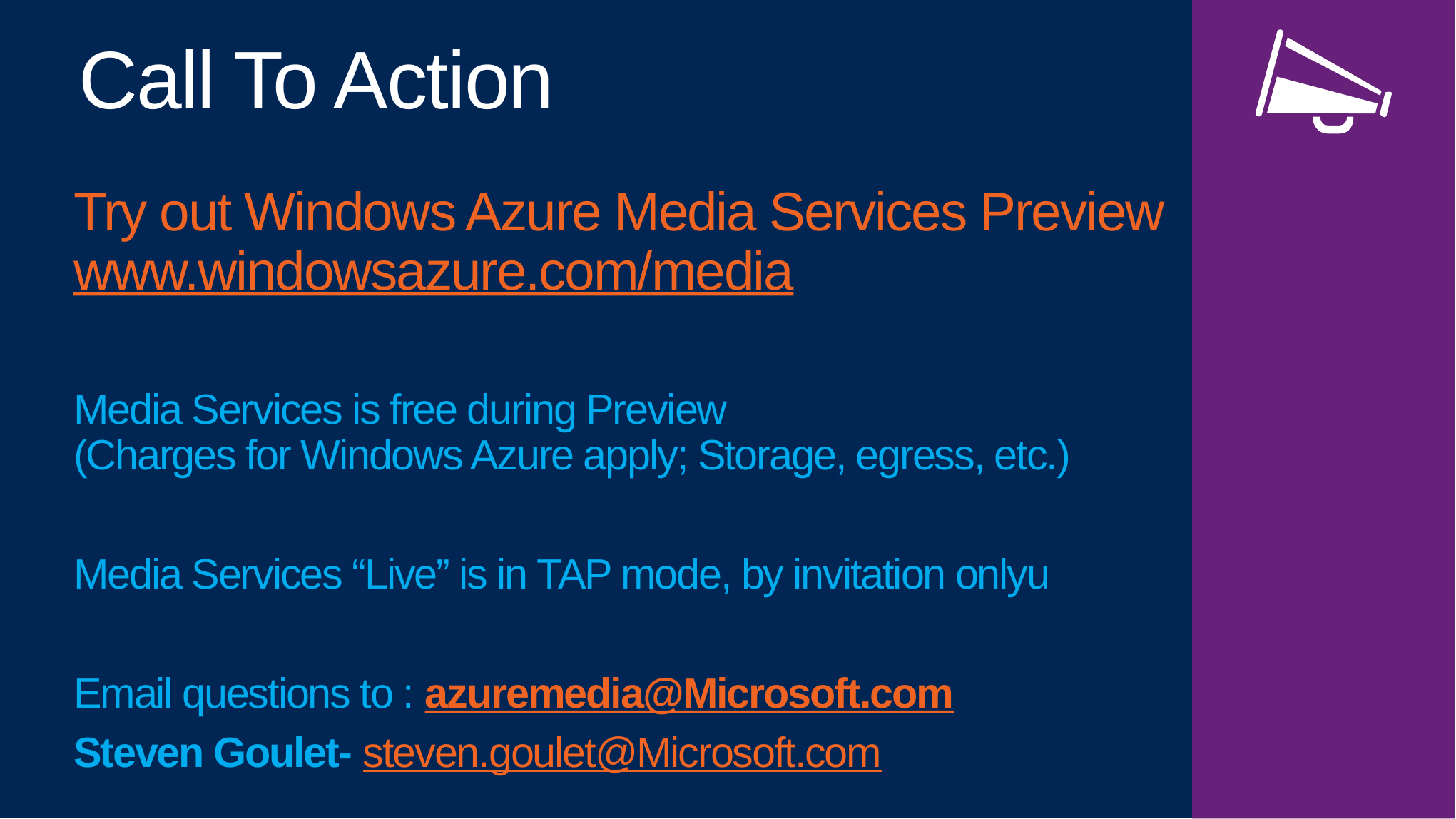

# Call To Action

Try out Windows Azure Media Services Preview www.windowsazure.com/media

Media Services is free during Preview
(Charges for Windows Azure apply; Storage, egress, etc.)

Media Services “Live” is in TAP mode, by invitation onlyu

Email questions to : azuremedia@Microsoft.com
Steven Goulet- steven.goulet@Microsoft.com